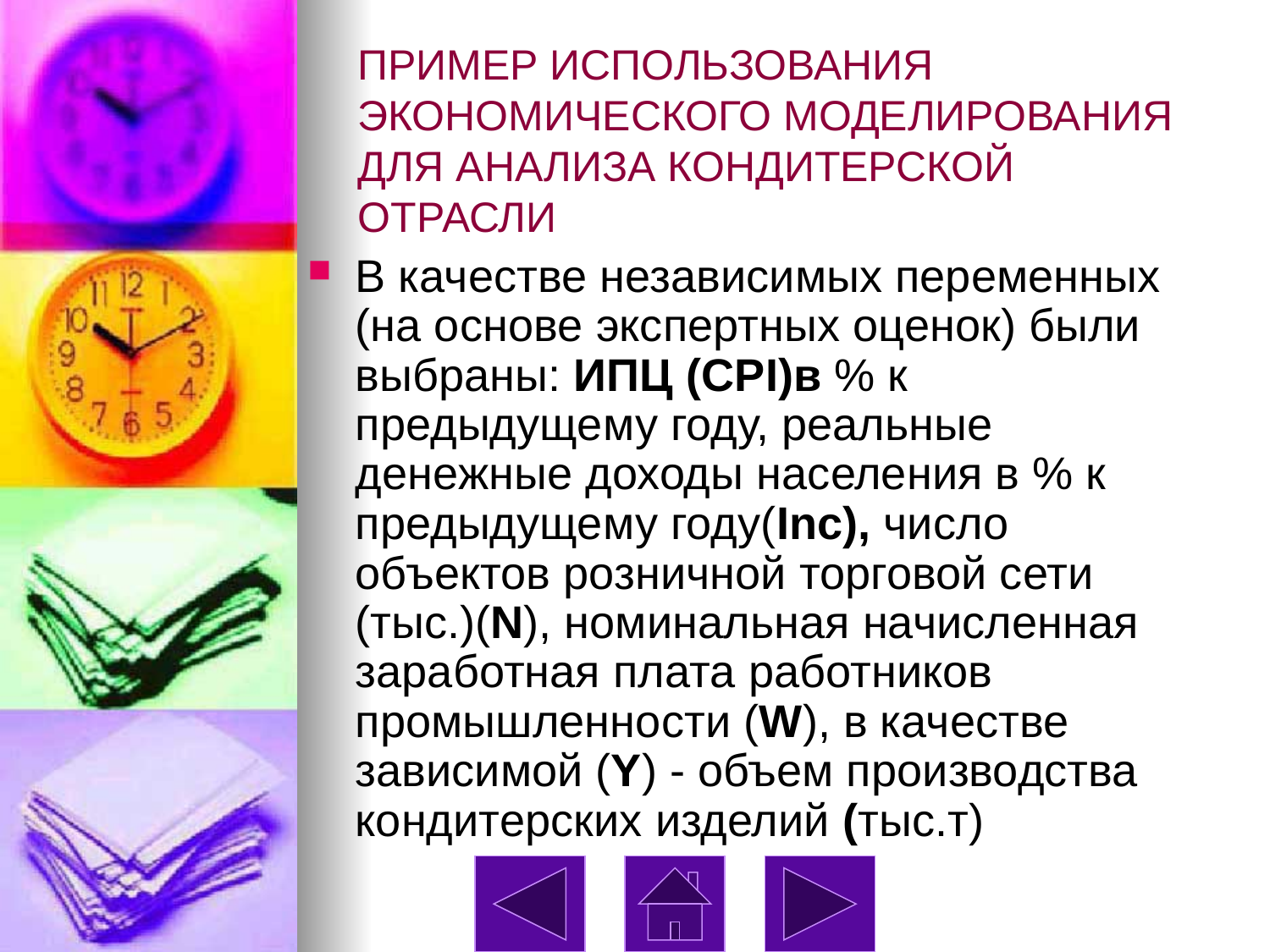

# ПРИМЕР ИСПОЛЬЗОВАНИЯ ЭКОНОМИЧЕСКОГО МОДЕЛИРОВАНИЯ ДЛЯ АНАЛИЗА КОНДИТЕРСКОЙ ОТРАСЛИ
В качестве независимых переменных (на основе экспертных оценок) были выбраны: ИПЦ (CPI)в % к предыдущему году, реальные денежные доходы населения в % к предыдущему году(Inc), число объектов розничной торговой сети (тыс.)(N), номинальная начисленная заработная плата работников промышленности (W), в качестве зависимой (Y) - объем производства кондитерских изделий (тыс.т)